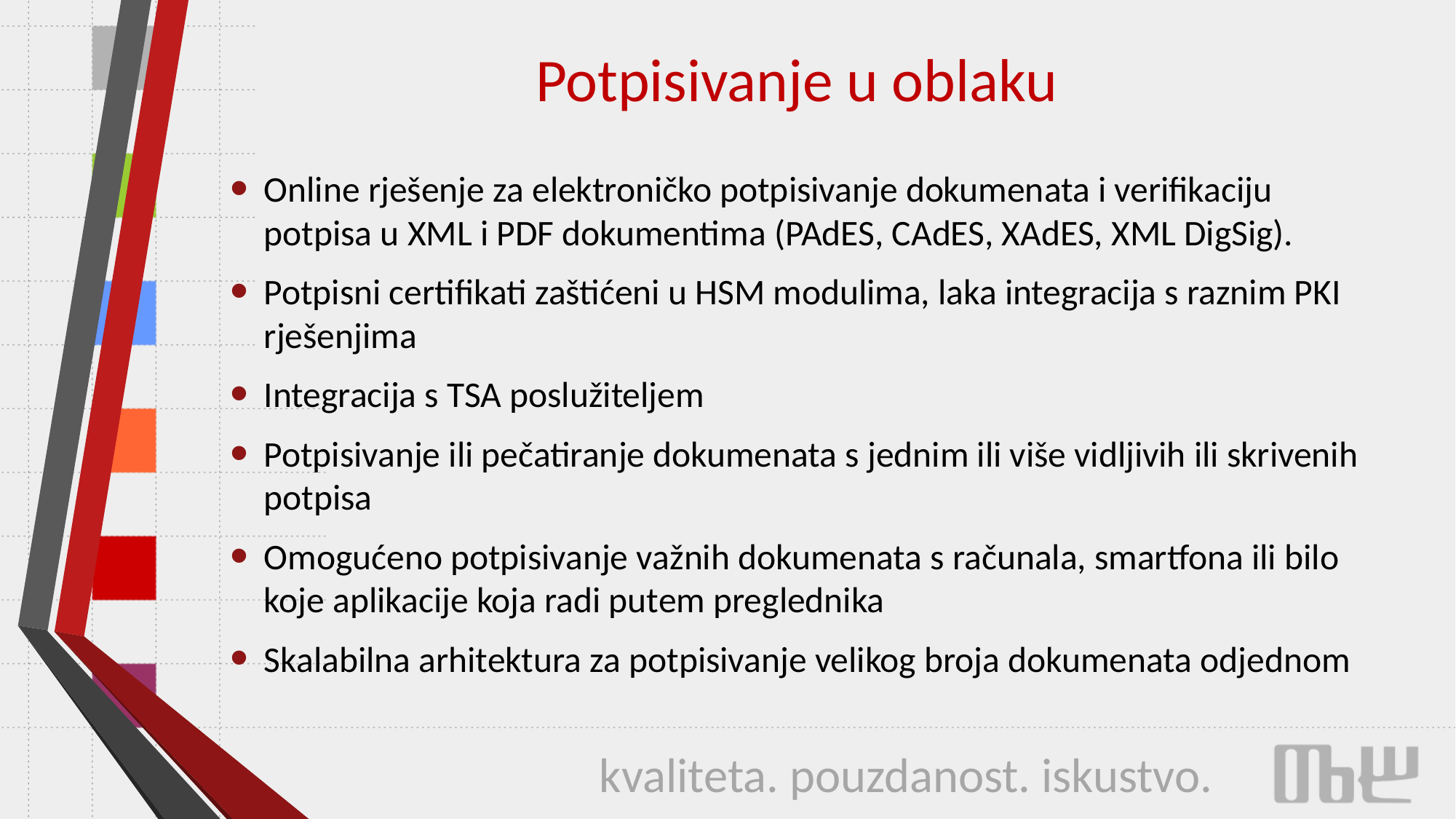

# Potpisivanje u oblaku
Online rješenje za elektroničko potpisivanje dokumenata i verifikaciju potpisa u XML i PDF dokumentima (PAdES, CAdES, XAdES, XML DigSig).
Potpisni certifikati zaštićeni u HSM modulima, laka integracija s raznim PKI rješenjima
Integracija s TSA poslužiteljem
Potpisivanje ili pečatiranje dokumenata s jednim ili više vidljivih ili skrivenih potpisa
Omogućeno potpisivanje važnih dokumenata s računala, smartfona ili bilo koje aplikacije koja radi putem preglednika
Skalabilna arhitektura za potpisivanje velikog broja dokumenata odjednom
kvaliteta. pouzdanost. iskustvo.